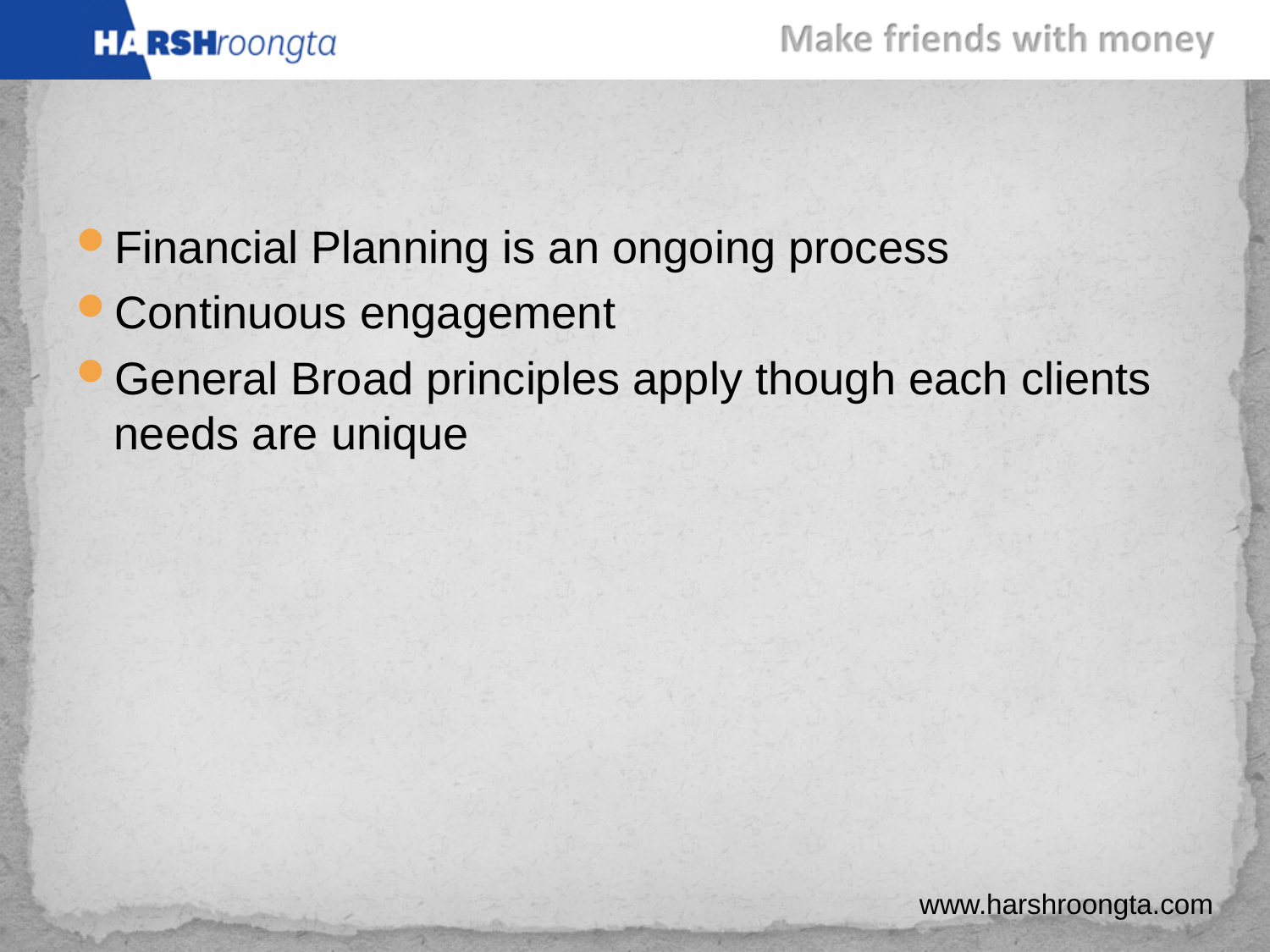

#
Financial Planning is an ongoing process
Continuous engagement
General Broad principles apply though each clients needs are unique